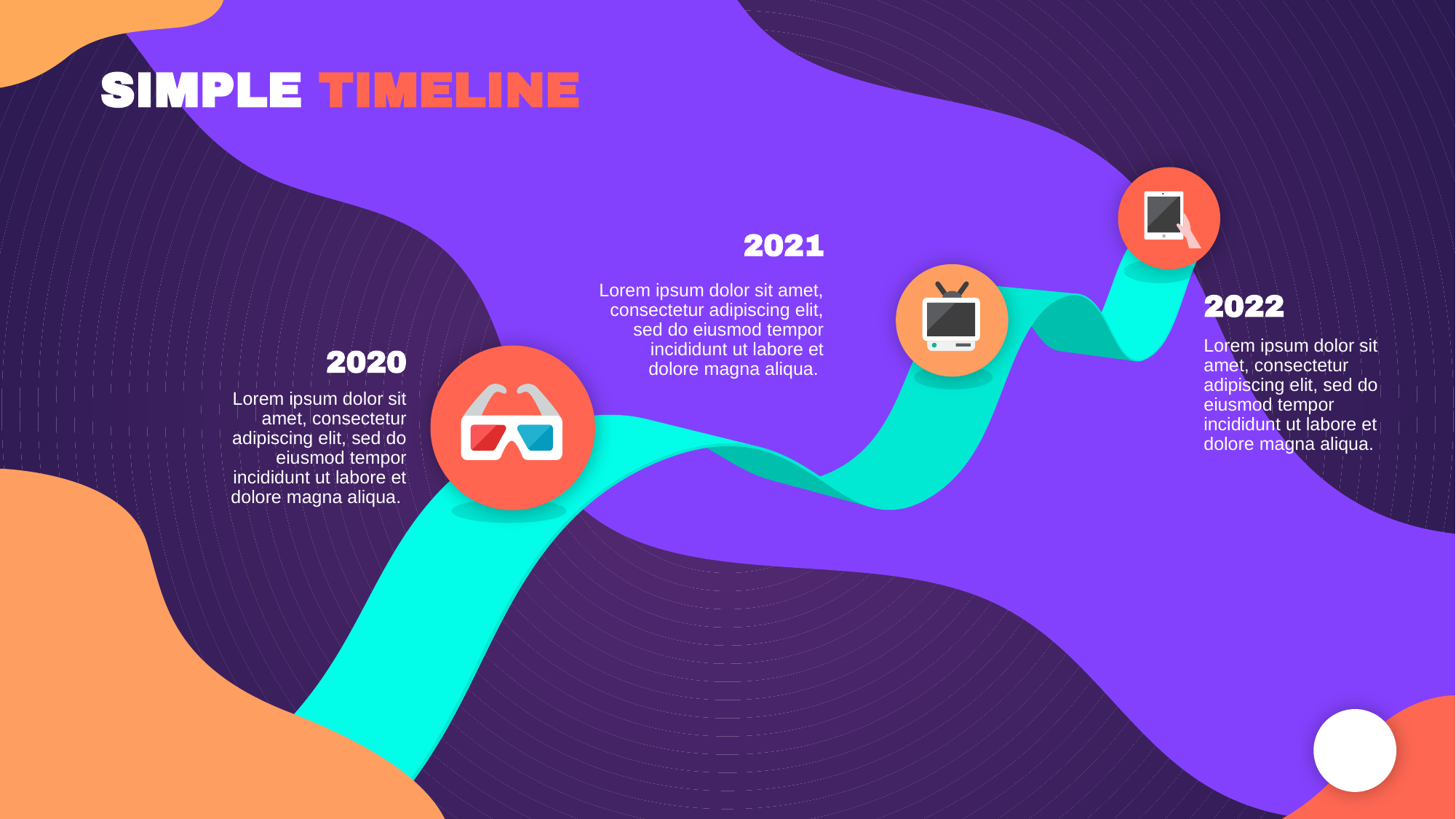

# SIMPLE TIMELINE

2021

Lorem ipsum dolor sit amet, consectetur adipiscing elit, sed do eiusmod tempor incididunt ut labore et dolore magna aliqua.
2022
Lorem ipsum dolor sit amet, consectetur adipiscing elit, sed do eiusmod tempor incididunt ut labore et dolore magna aliqua.

2020
Lorem ipsum dolor sit amet, consectetur adipiscing elit, sed do eiusmod tempor incididunt ut labore et dolore magna aliqua.

6